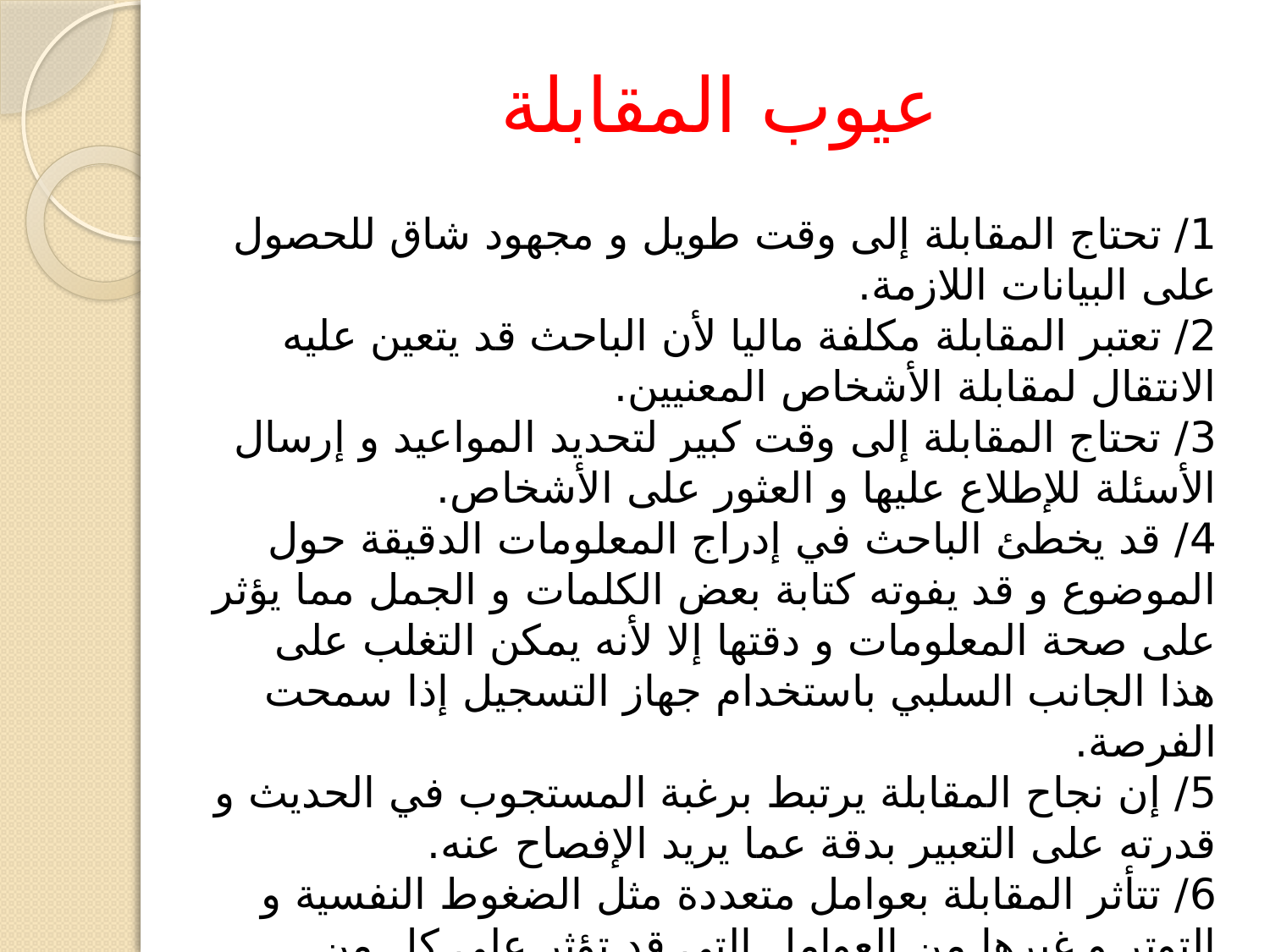

# عيوب المقابلة
1/ تحتاج المقابلة إلى وقت طويل و مجهود شاق للحصول على البيانات اللازمة.
2/ تعتبر المقابلة مكلفة ماليا لأن الباحث قد يتعين عليه الانتقال لمقابلة الأشخاص المعنيين.
3/ تحتاج المقابلة إلى وقت كبير لتحديد المواعيد و إرسال الأسئلة للإطلاع عليها و العثور على الأشخاص.
4/ قد يخطئ الباحث في إدراج المعلومات الدقيقة حول الموضوع و قد يفوته كتابة بعض الكلمات و الجمل مما يؤثر على صحة المعلومات و دقتها إلا لأنه يمكن التغلب على هذا الجانب السلبي باستخدام جهاز التسجيل إذا سمحت الفرصة.
5/ إن نجاح المقابلة يرتبط برغبة المستجوب في الحديث و قدرته على التعبير بدقة عما يريد الإفصاح عنه.
6/ تتأثر المقابلة بعوامل متعددة مثل الضغوط النفسية و التوتر و غيرها من العوامل التي قد تؤثر على كل من الباحث و المبحوث.
7/ قد يمتنع المبحوث في الإجابة على الأسئلة الحرجة أو التي تسبب له إزعاجا فيما بعد.